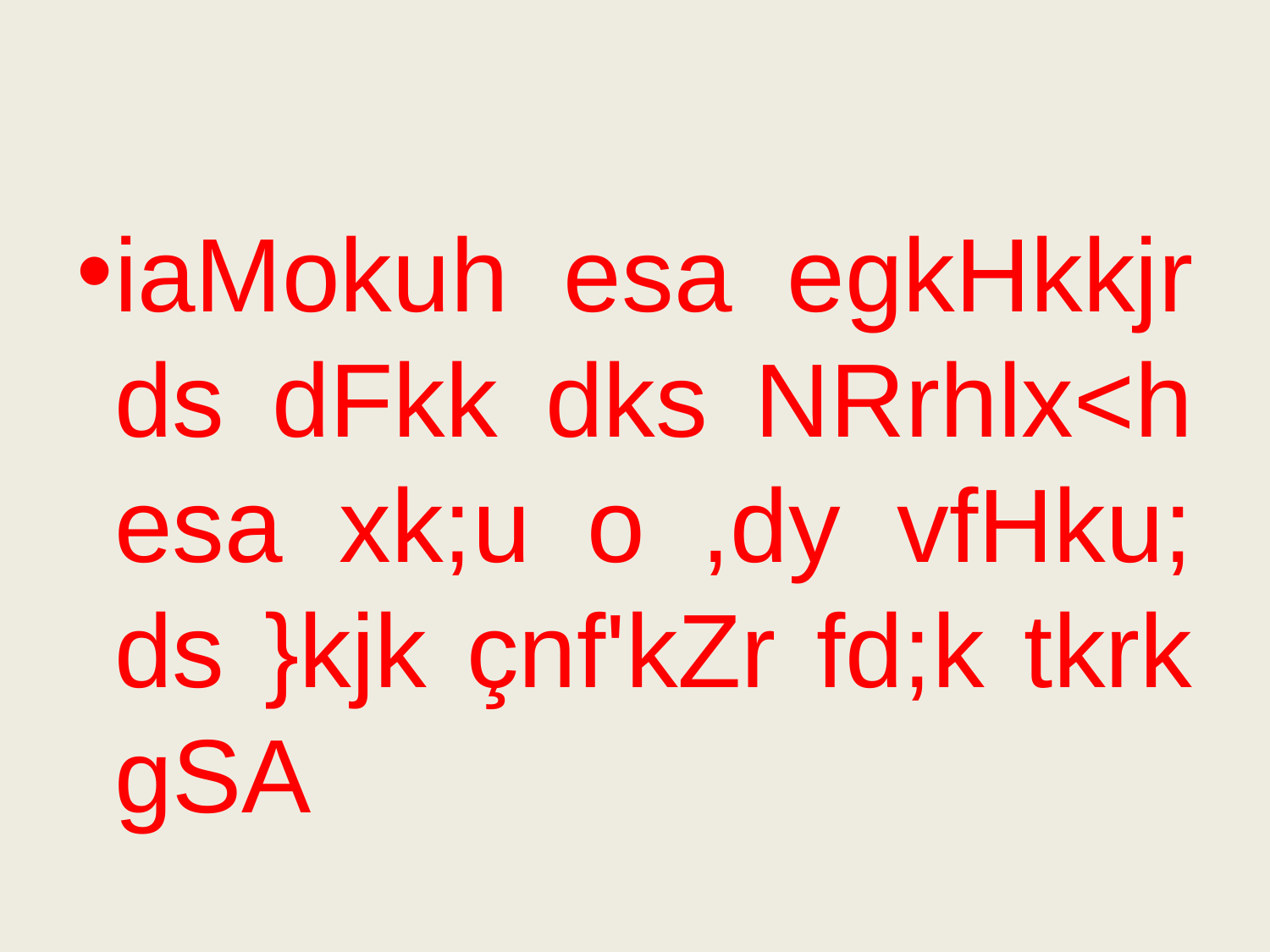

#
iaMokuh esa egkHkkjr ds dFkk dks NRrhlx<h esa xk;u o ,dy vfHku; ds }kjk çnf'kZr fd;k tkrk gSA